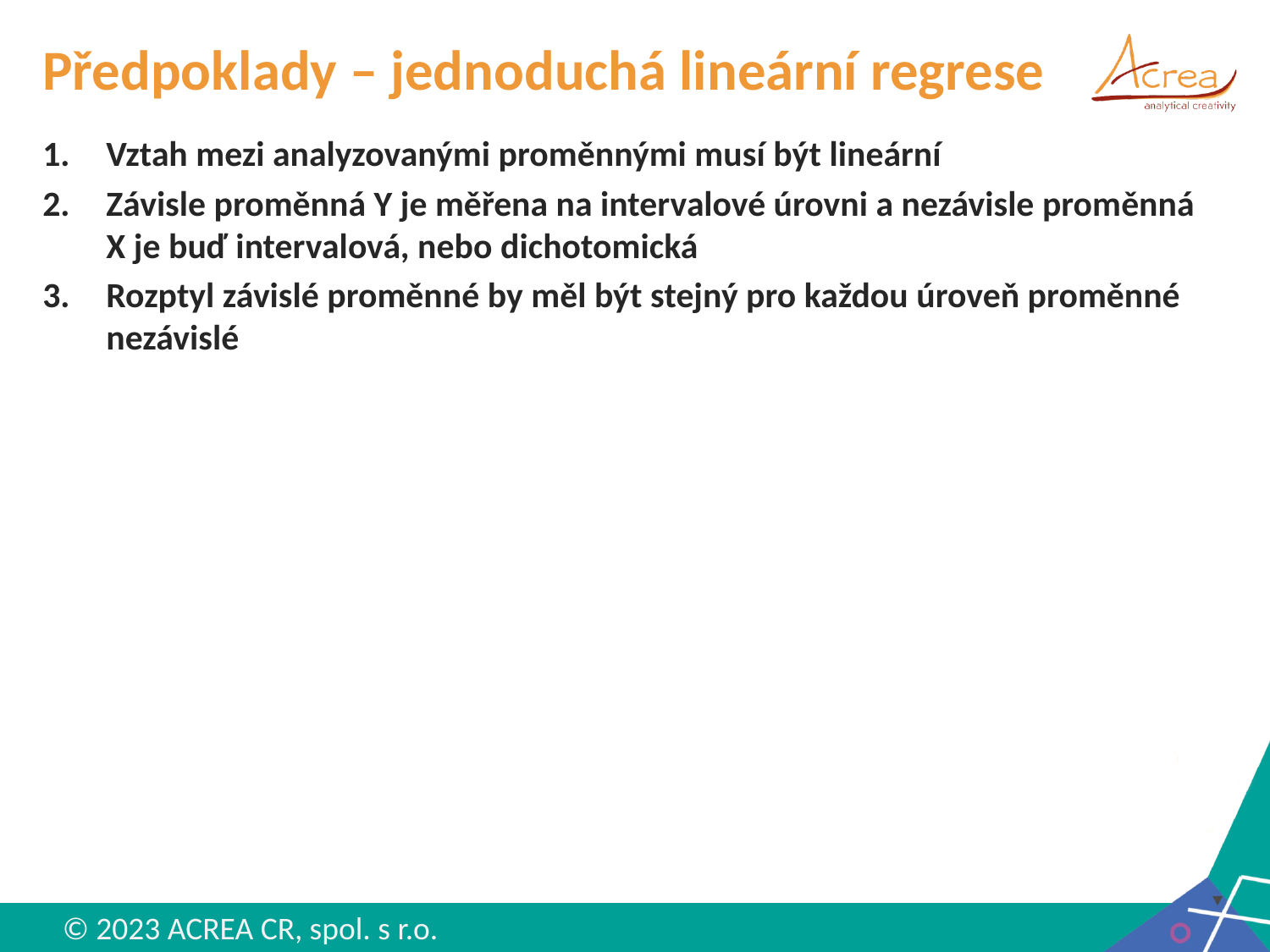

# Předpoklady – jednoduchá lineární regrese
Vztah mezi analyzovanými proměnnými musí být lineární
Závisle proměnná Y je měřena na intervalové úrovni a nezávisle proměnná X je buď intervalová, nebo dichotomická
Rozptyl závislé proměnné by měl být stejný pro každou úroveň proměnné nezávislé